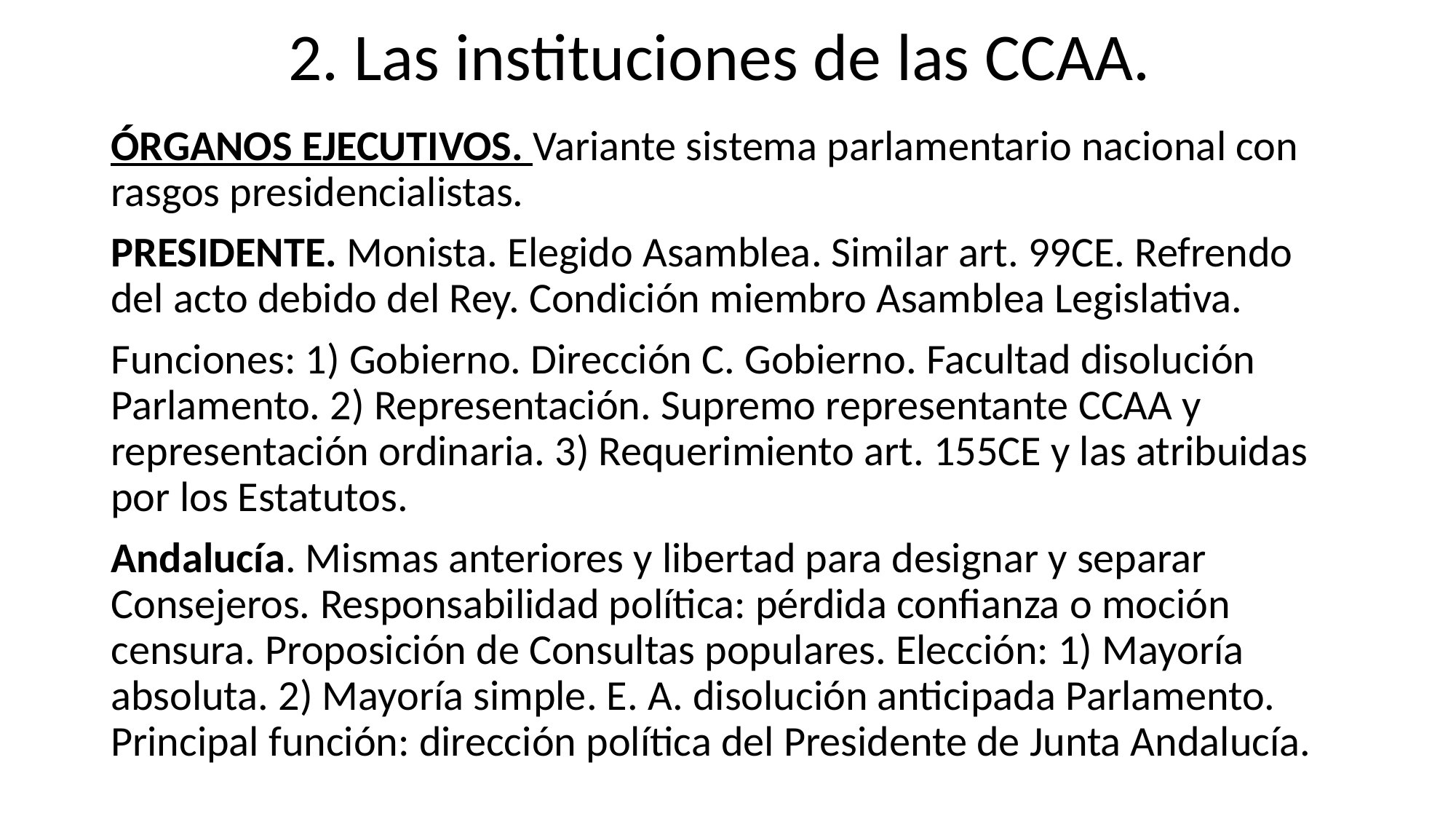

# 2. Las instituciones de las CCAA.
ÓRGANOS EJECUTIVOS. Variante sistema parlamentario nacional con rasgos presidencialistas.
PRESIDENTE. Monista. Elegido Asamblea. Similar art. 99CE. Refrendo del acto debido del Rey. Condición miembro Asamblea Legislativa.
Funciones: 1) Gobierno. Dirección C. Gobierno. Facultad disolución Parlamento. 2) Representación. Supremo representante CCAA y representación ordinaria. 3) Requerimiento art. 155CE y las atribuidas por los Estatutos.
Andalucía. Mismas anteriores y libertad para designar y separar Consejeros. Responsabilidad política: pérdida confianza o moción censura. Proposición de Consultas populares. Elección: 1) Mayoría absoluta. 2) Mayoría simple. E. A. disolución anticipada Parlamento. Principal función: dirección política del Presidente de Junta Andalucía.